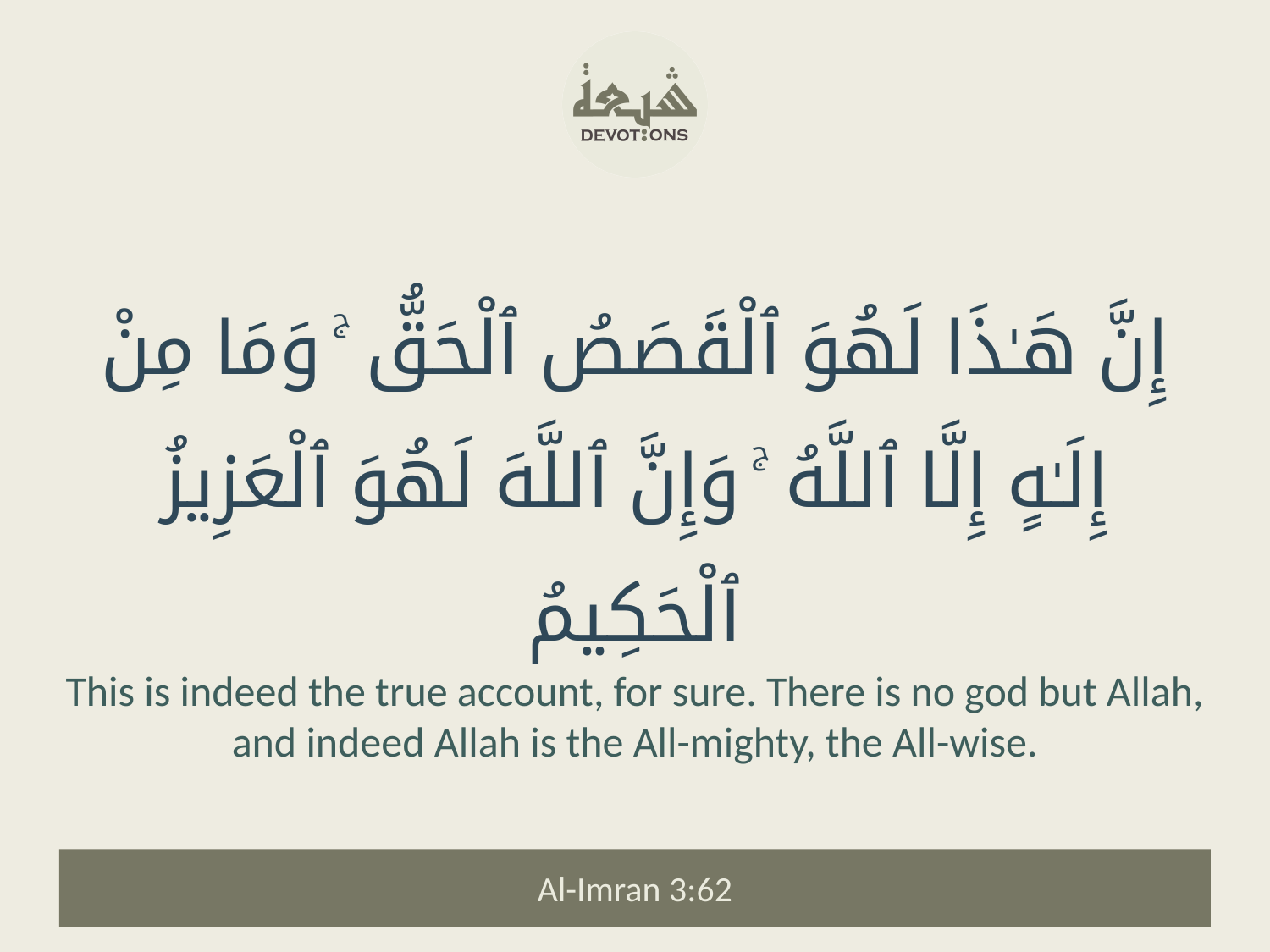

إِنَّ هَـٰذَا لَهُوَ ٱلْقَصَصُ ٱلْحَقُّ ۚ وَمَا مِنْ إِلَـٰهٍ إِلَّا ٱللَّهُ ۚ وَإِنَّ ٱللَّهَ لَهُوَ ٱلْعَزِيزُ ٱلْحَكِيمُ
This is indeed the true account, for sure. There is no god but Allah, and indeed Allah is the All-mighty, the All-wise.
Al-Imran 3:62